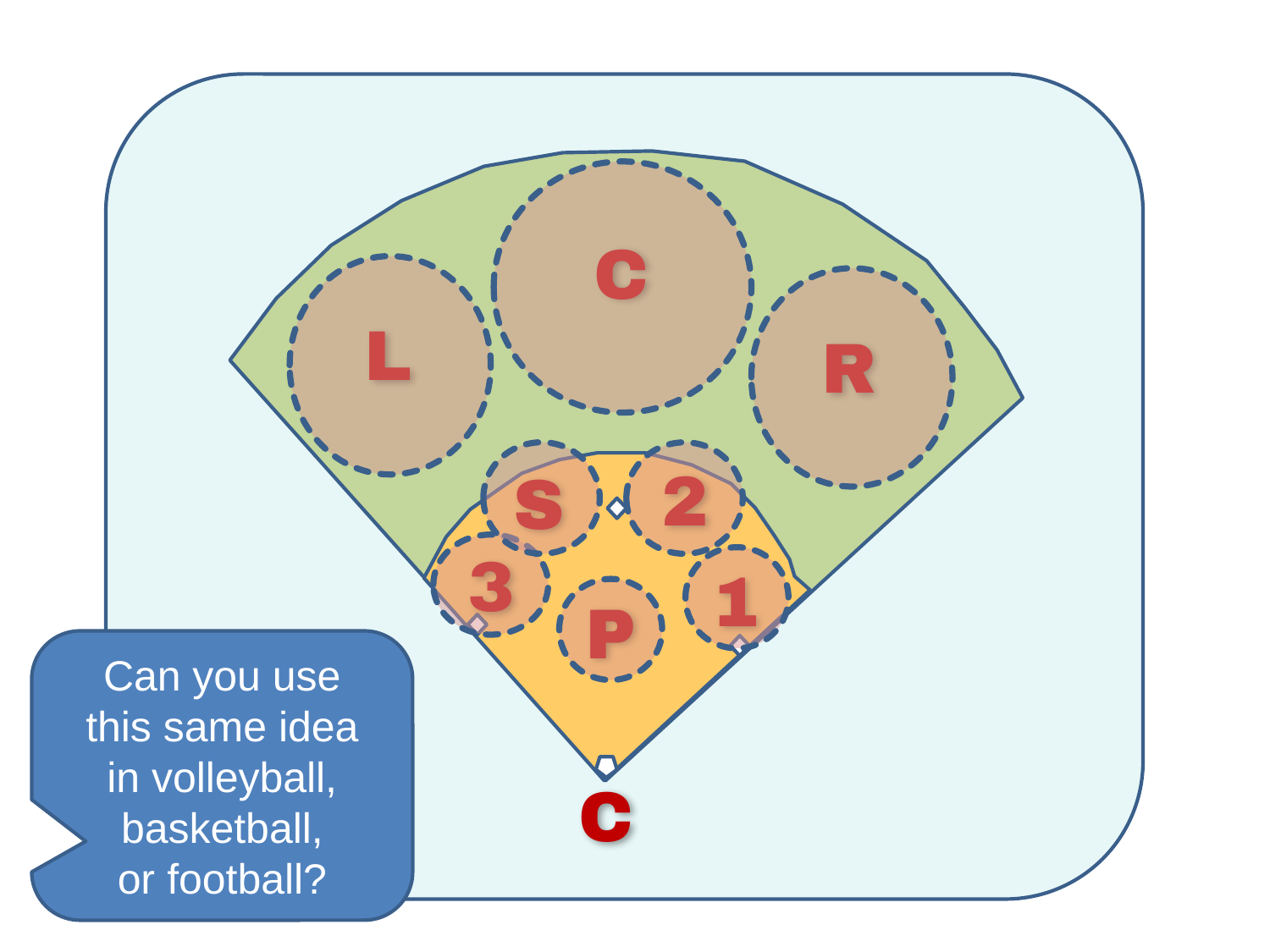

C

L
R

2
S

3

1

P

Can you use
this same idea
in volleyball,
basketball,
or football?

C